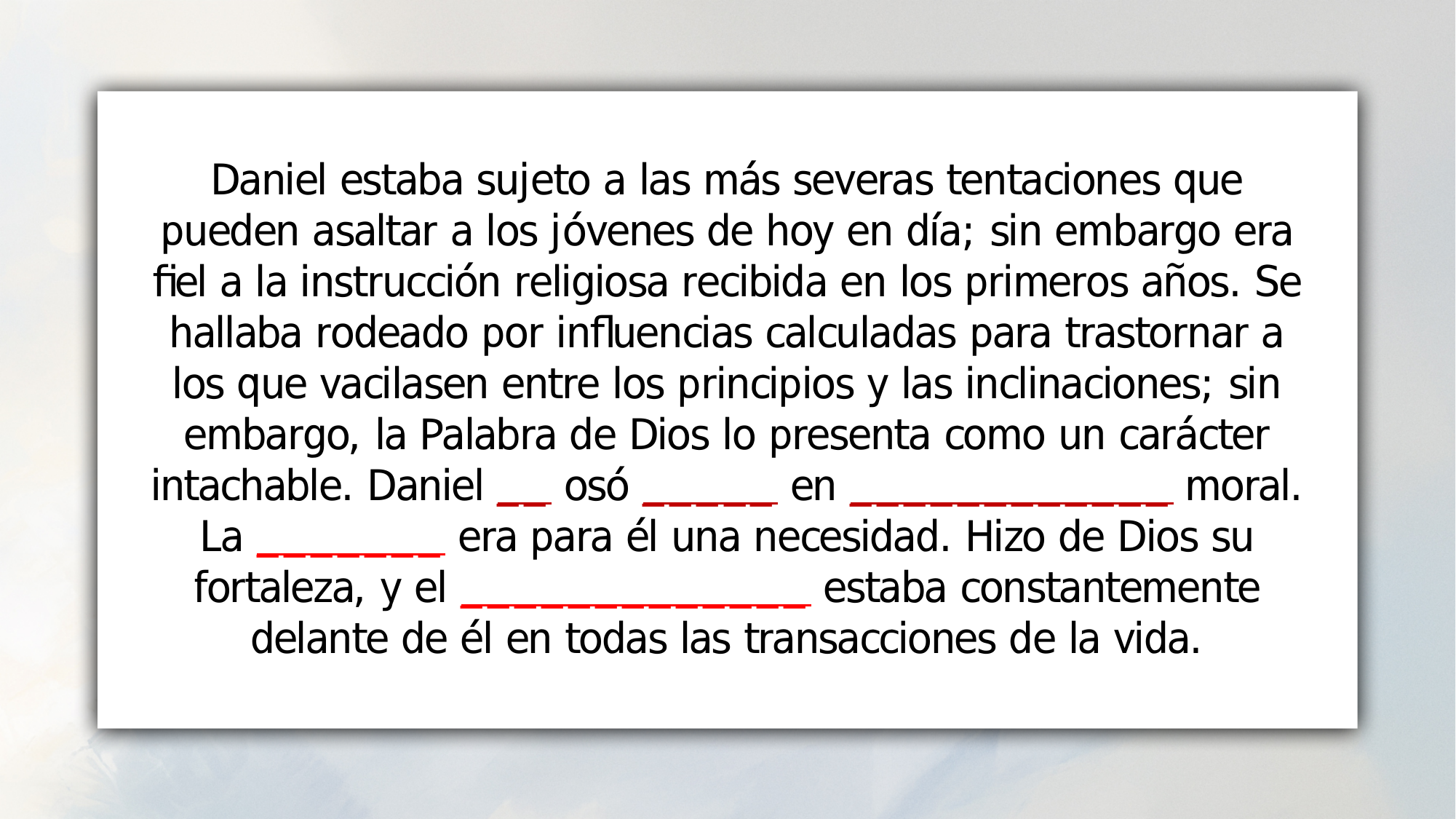

Daniel estaba sujeto a las más severas tentaciones que pueden asaltar a los jóvenes de hoy en día; sin embargo era fiel a la instrucción religiosa recibida en los primeros años. Se hallaba rodeado por influencias calculadas para trastornar a los que vacilasen entre los principios y las inclinaciones; sin embargo, la Palabra de Dios lo presenta como un carácter intachable. Daniel __ osó _____ en ____________ moral. La _______ era para él una necesidad. Hizo de Dios su fortaleza, y el _____________ estaba constantemente delante de él en todas las transacciones de la vida.